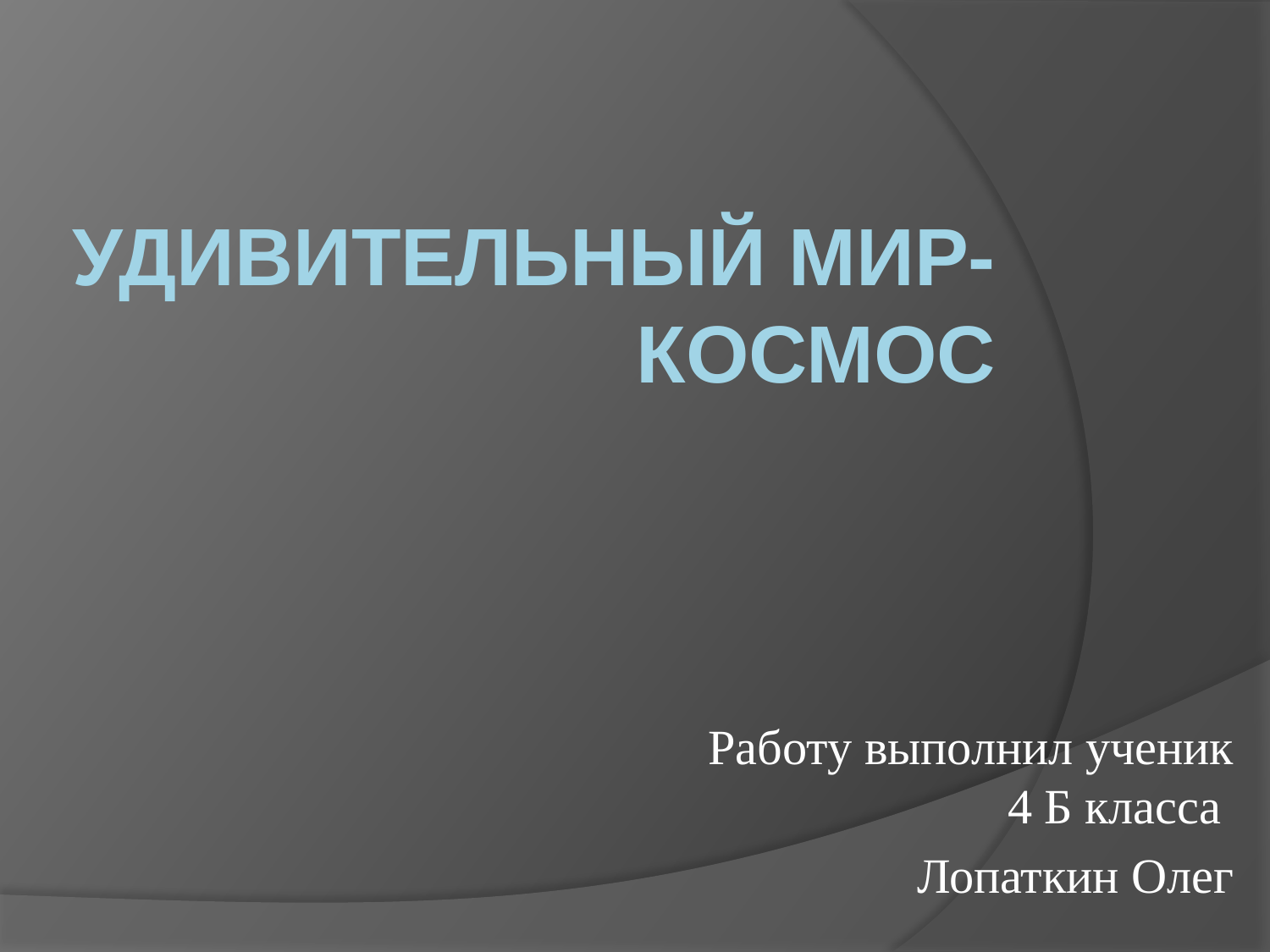

# Удивительный мир-космос
Работу выполнил ученик 4 Б класса
Лопаткин Олег